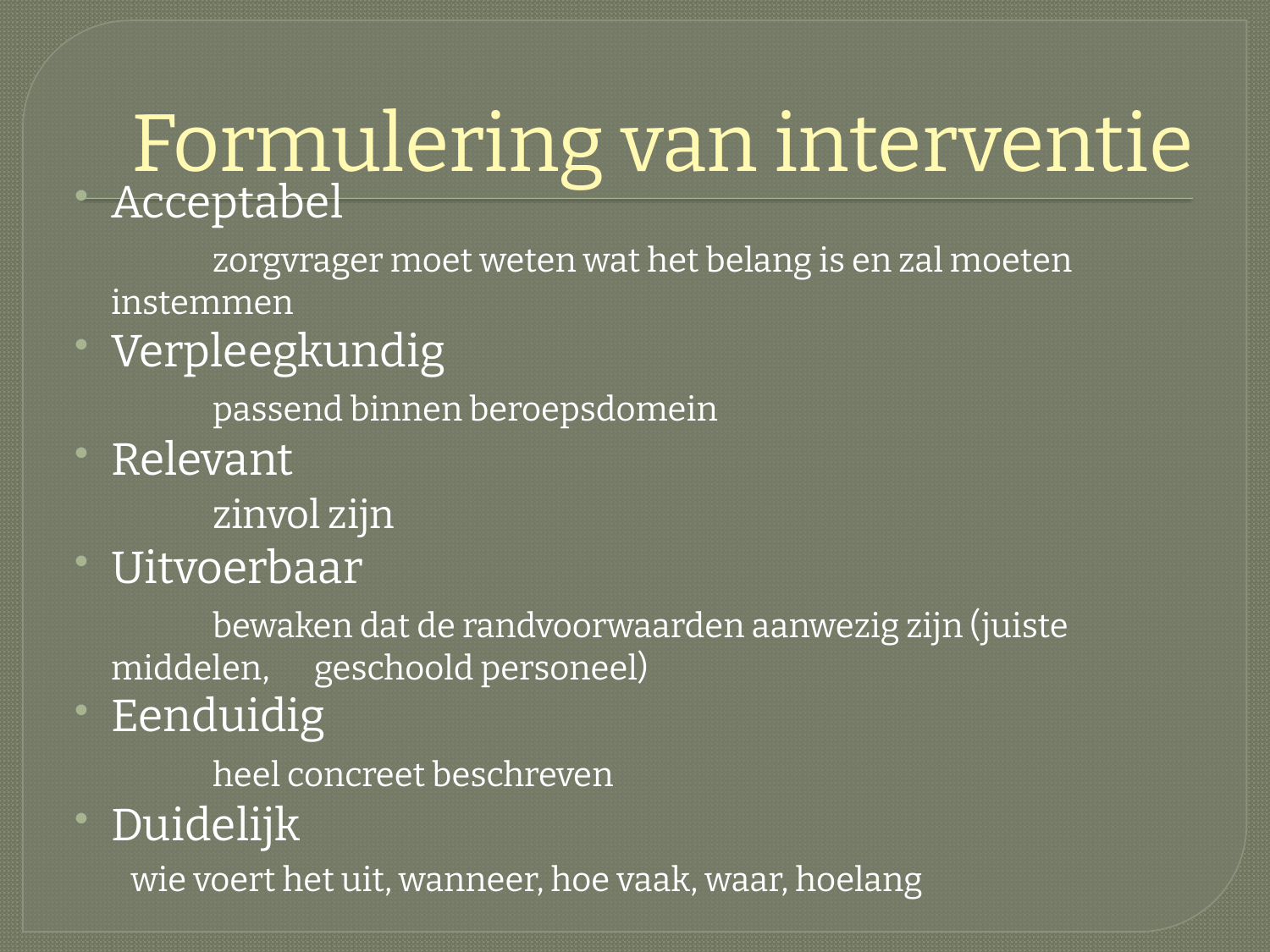

# Formulering van interventie
Acceptabel
	zorgvrager moet weten wat het belang is en zal moeten 	instemmen
Verpleegkundig
	passend binnen beroepsdomein
Relevant
	zinvol zijn
Uitvoerbaar
	bewaken dat de randvoorwaarden aanwezig zijn (juiste middelen, 	geschoold personeel)
Eenduidig
	heel concreet beschreven
Duidelijk
	wie voert het uit, wanneer, hoe vaak, waar, hoelang